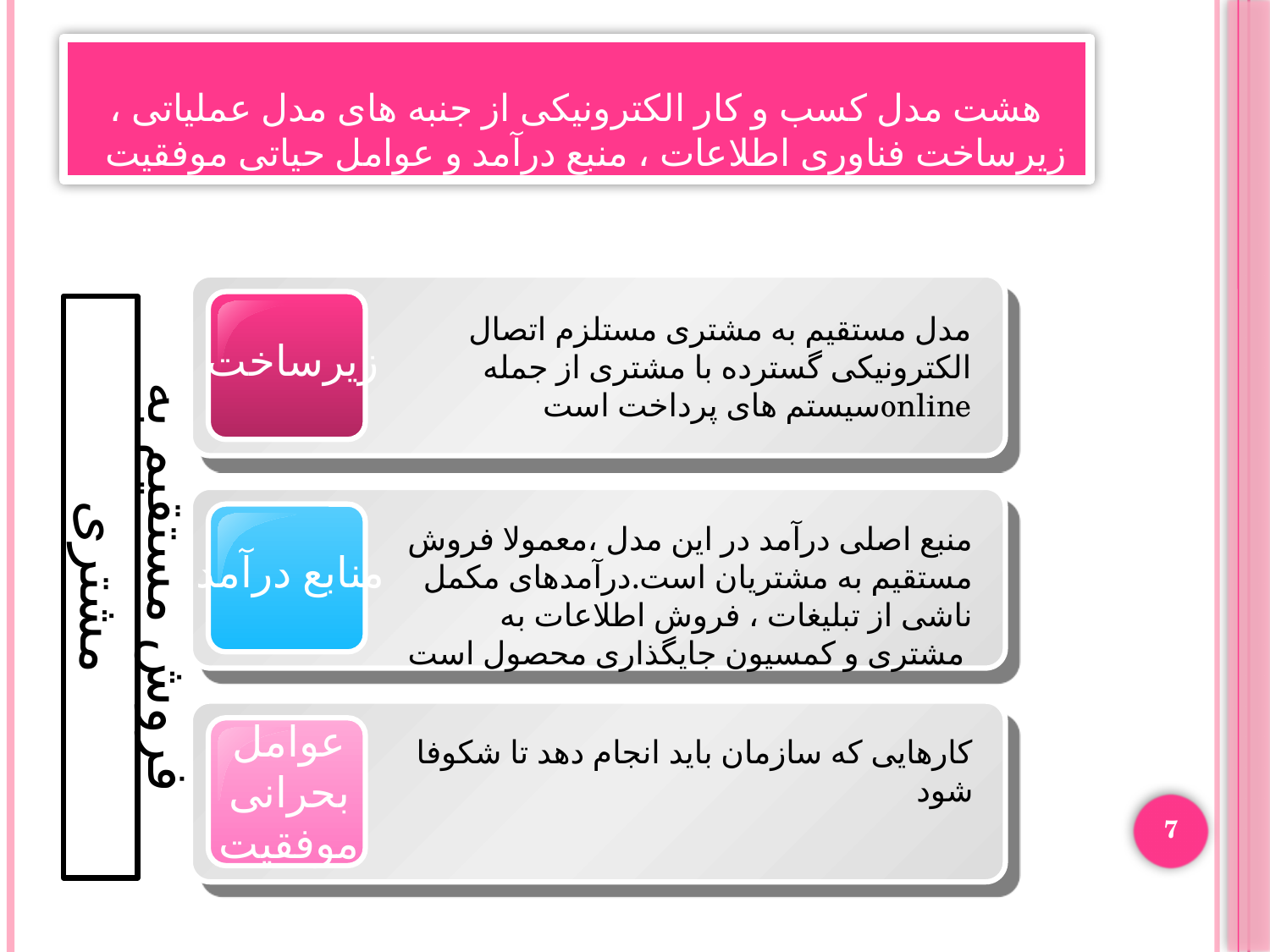

# هشت مدل کسب و کار الکترونیکی از جنبه های مدل عملیاتی ، زیرساخت فناوری اطلاعات ، منبع درآمد و عوامل حیاتی موفقیت

زیرساخت
مدل مستقیم به مشتری مستلزم اتصال الکترونیکی گسترده با مشتری از جمله سیستم های پرداخت استonline

منابع درآمد
منبع اصلی درآمد در این مدل ،معمولا فروش مستقیم به مشتریان است.درآمدهای مکمل ناشی از تبلیغات ، فروش اطلاعات به مشتری و کمسیون جایگذاری محصول است
فروش مستقیم به مشتری

عوامل بحرانی موفقیت

کارهایی که سازمان باید انجام دهد تا شکوفا شود
7